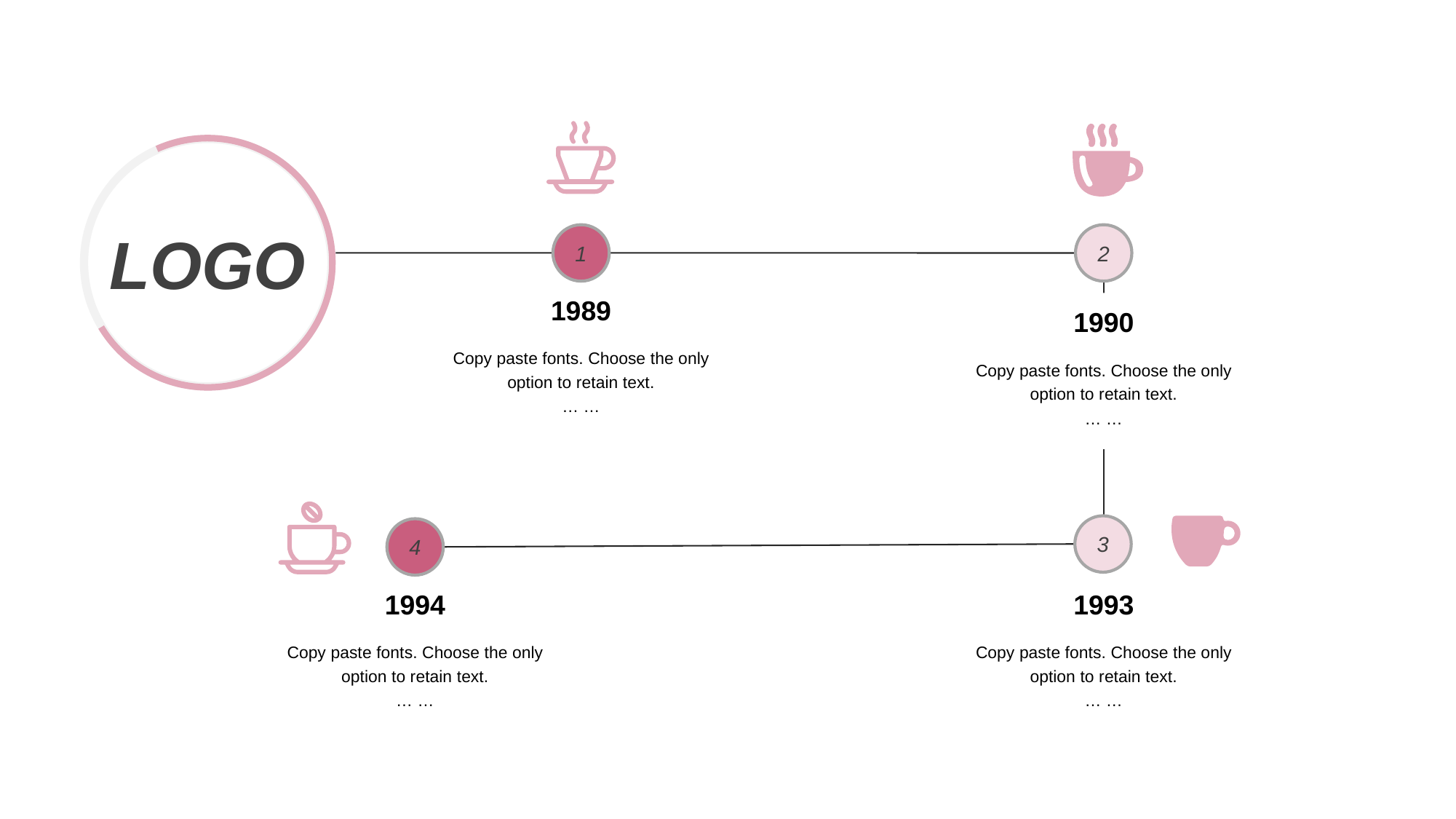

LOGO
1
2

1989
Copy paste fonts. Choose the only option to retain text.
… …
1990
Copy paste fonts. Choose the only option to retain text.
… …
3
4

1994
Copy paste fonts. Choose the only option to retain text.
… …
1993
Copy paste fonts. Choose the only option to retain text.
… …